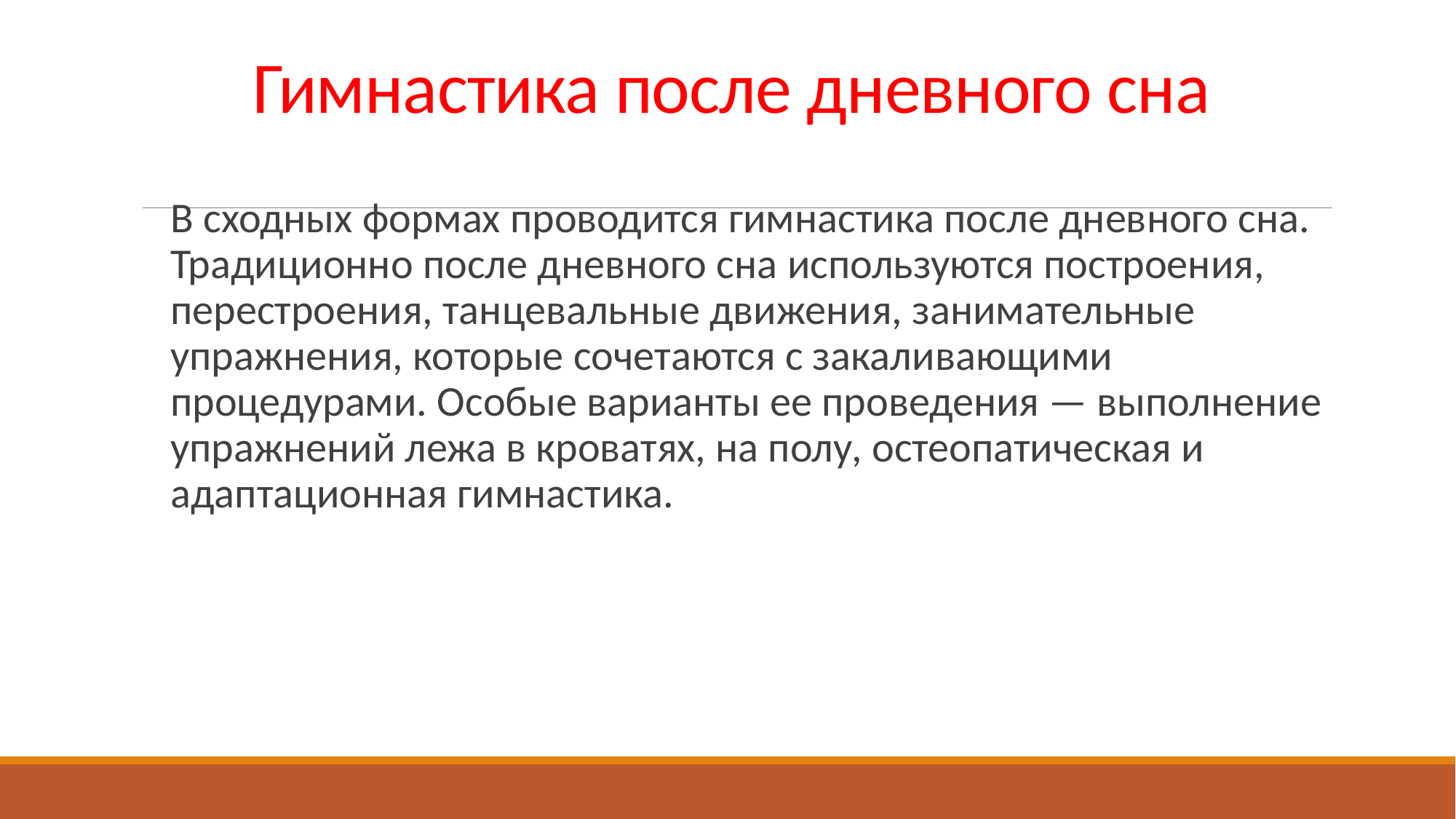

# Гимнастика после дневного сна
В сходных формах проводится гимнастика после дневного сна. Традиционно после дневного сна используются построения, перестроения, танцевальные движения, занимательные упражнения, которые сочетаются с закаливающими процедурами. Особые варианты ее проведения — выполнение упражнений лежа в кроватях, на полу, остеопатическая и адаптационная гимнастика.